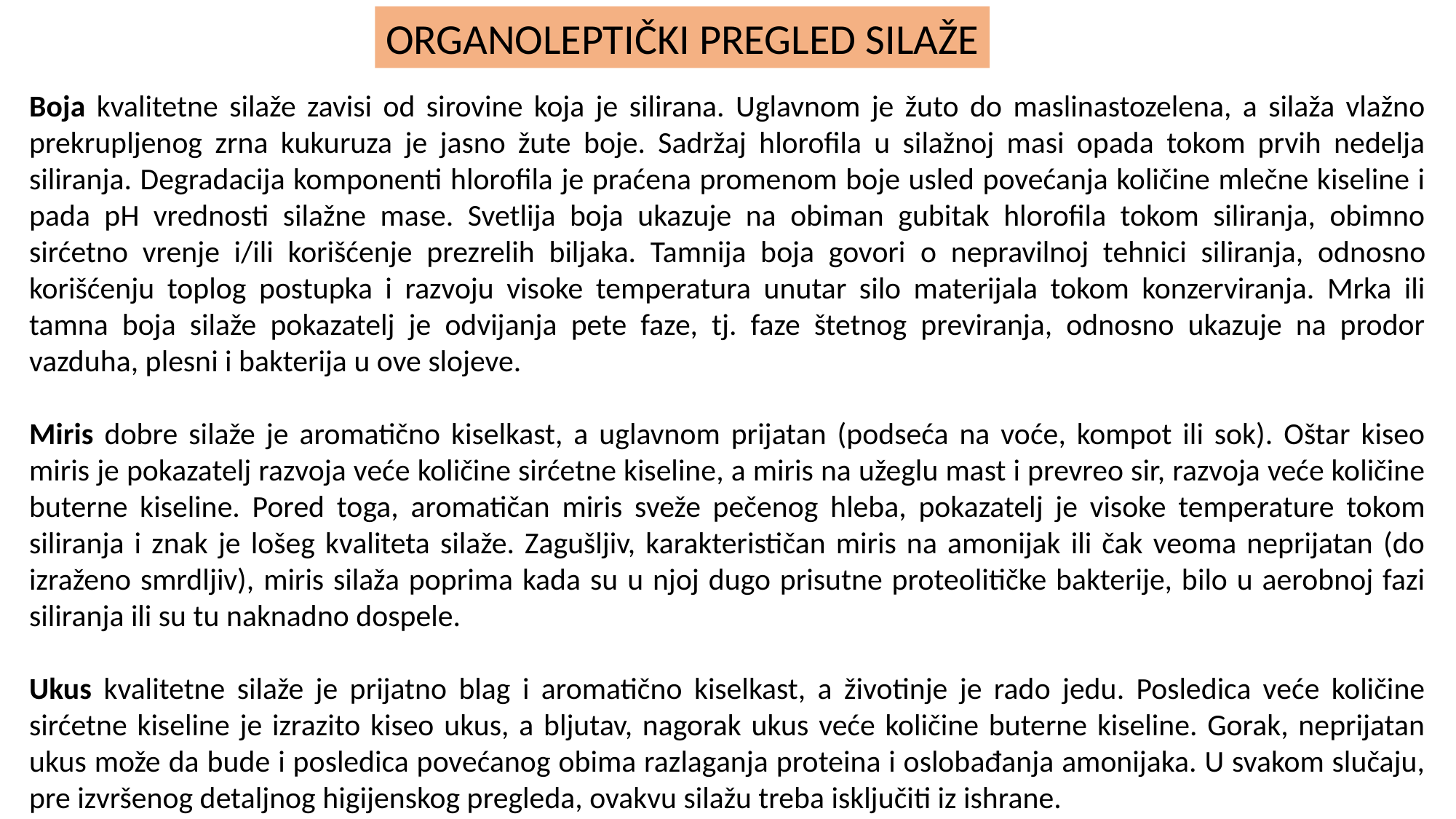

ORGANOLEPTIČKI PREGLED SILAŽE
Boja kvalitetne silaže zavisi od sirovine koja je silirana. Uglavnom je žuto do maslinastozelena, a silaža vlažno prekrupljenog zrna kukuruza je jasno žute boje. Sadržaj hlorofila u silažnoj masi opada tokom prvih nedelja siliranja. Degradacija komponenti hlorofila je praćena promenom boje usled povećanja količine mlečne kiseline i pada pH vrednosti silažne mase. Svetlija boja ukazuje na obiman gubitak hlorofila tokom siliranja, obimno sirćetno vrenje i/ili korišćenje prezrelih biljaka. Tamnija boja govori о nepravilnoj tehnici siliranja, odnosno korišćenju toplog postupka i razvoju visoke temperatura unutar silo materijala tokom konzerviranja. Mrka ili tamna boja silaže pokazatelj je odvijanja pete faze, tj. faze štetnog previranja, odnosno ukazuje na prodor vazduha, plesni i bakterija u ove slojeve.

Miris dobre silaže je aromatično kiselkast, a uglavnom prijatan (podseća na voće, kompot ili sok). Oštar kiseo miris je pokazatelj razvoja veće količine sirćetne kiseline, a miris na užeglu mast i prevreo sir, razvoja veće količine buterne kiseline. Pored toga, aromatičan miris sveže pečenog hleba, pokazatelj je visoke temperature tokom siliranja i znak je lošeg kvaliteta silaže. Zagušljiv, karakterističan miris na amonijak ili čak veoma neprijatan (do izraženo smrdljiv), miris silaža poprima kada su u njoj dugo prisutne proteolitičke bakterije, bilo u aerobnoj fazi siliranja ili su tu naknadno dospele.

Ukus kvalitetne silaže je prijatno blag i aromatično kiselkast, a životinje je rado jedu. Posledica veće količine sirćetne kiseline je izrazito kiseo ukus, a bljutav, nagorak ukus veće količine buterne kiseline. Gorak, neprijatan ukus može da bude i posledica povećanog obima razlaganja proteina i oslobađanja amonijaka. U svakom slučaju, pre izvršenog detaljnog higijenskog pregleda, ovakvu silažu treba isključiti iz ishrane.